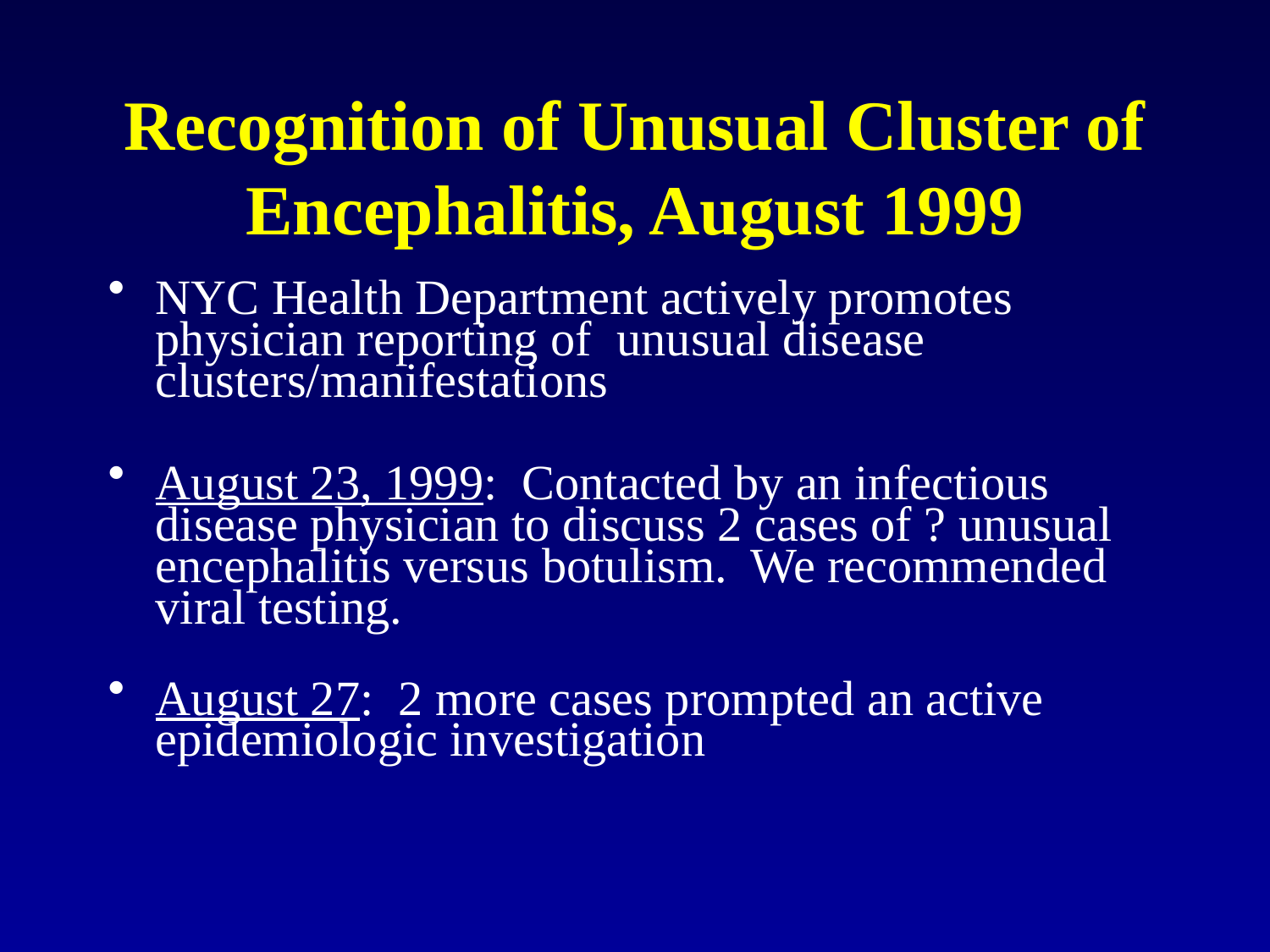

# Recognition of Unusual Cluster of Encephalitis, August 1999
NYC Health Department actively promotes physician reporting of  unusual disease clusters/manifestations

August 23, 1999:  Contacted by an infectious disease physician to discuss 2 cases of ? unusual encephalitis versus botulism.  We recommended viral testing.

August 27:  2 more cases prompted an active epidemiologic investigation